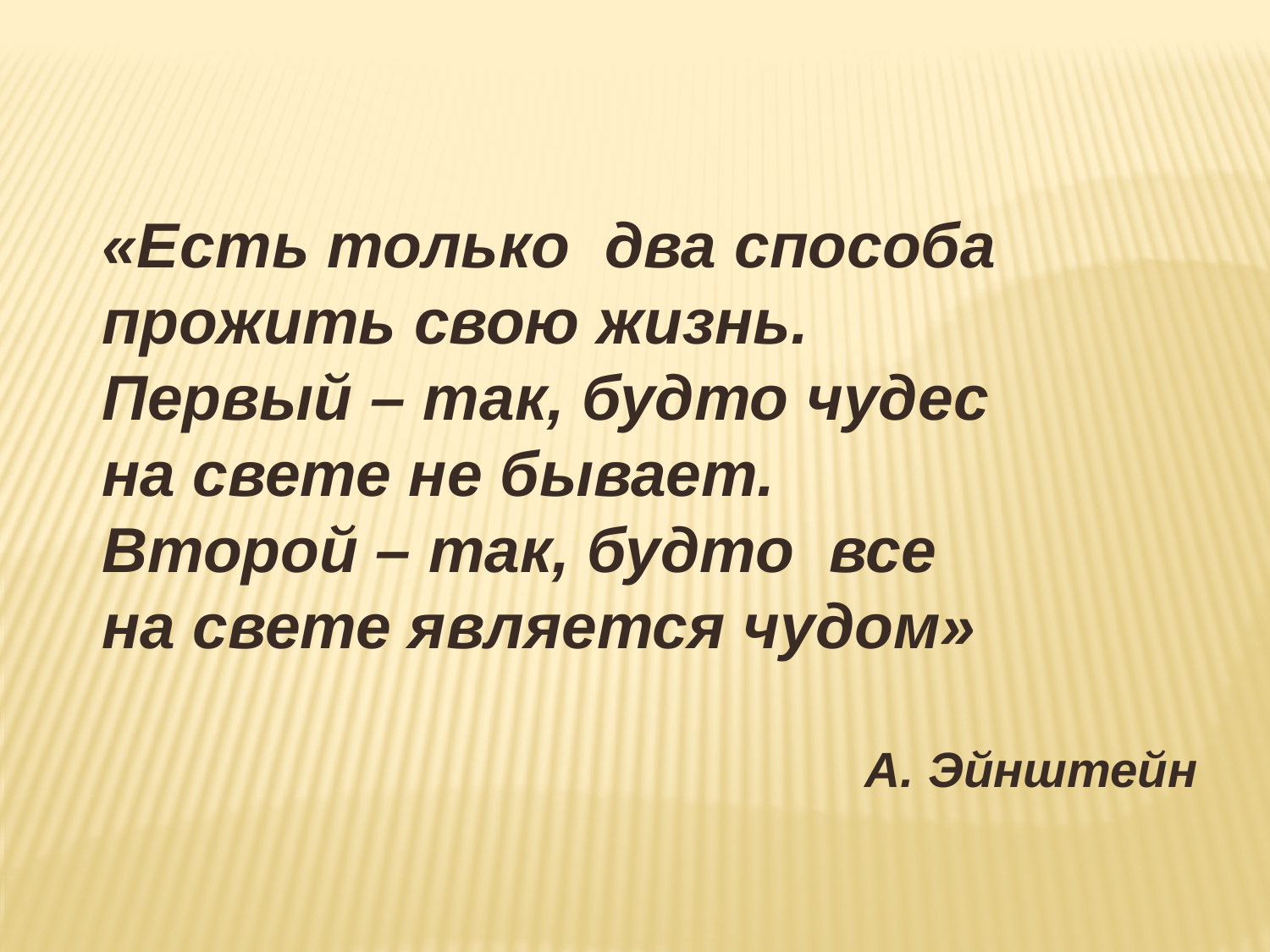

«Есть только  два способа прожить свою жизнь.
Первый – так, будто чудес
на свете не бывает.
Второй – так, будто  все
на свете является чудом»

А. Эйнштейн